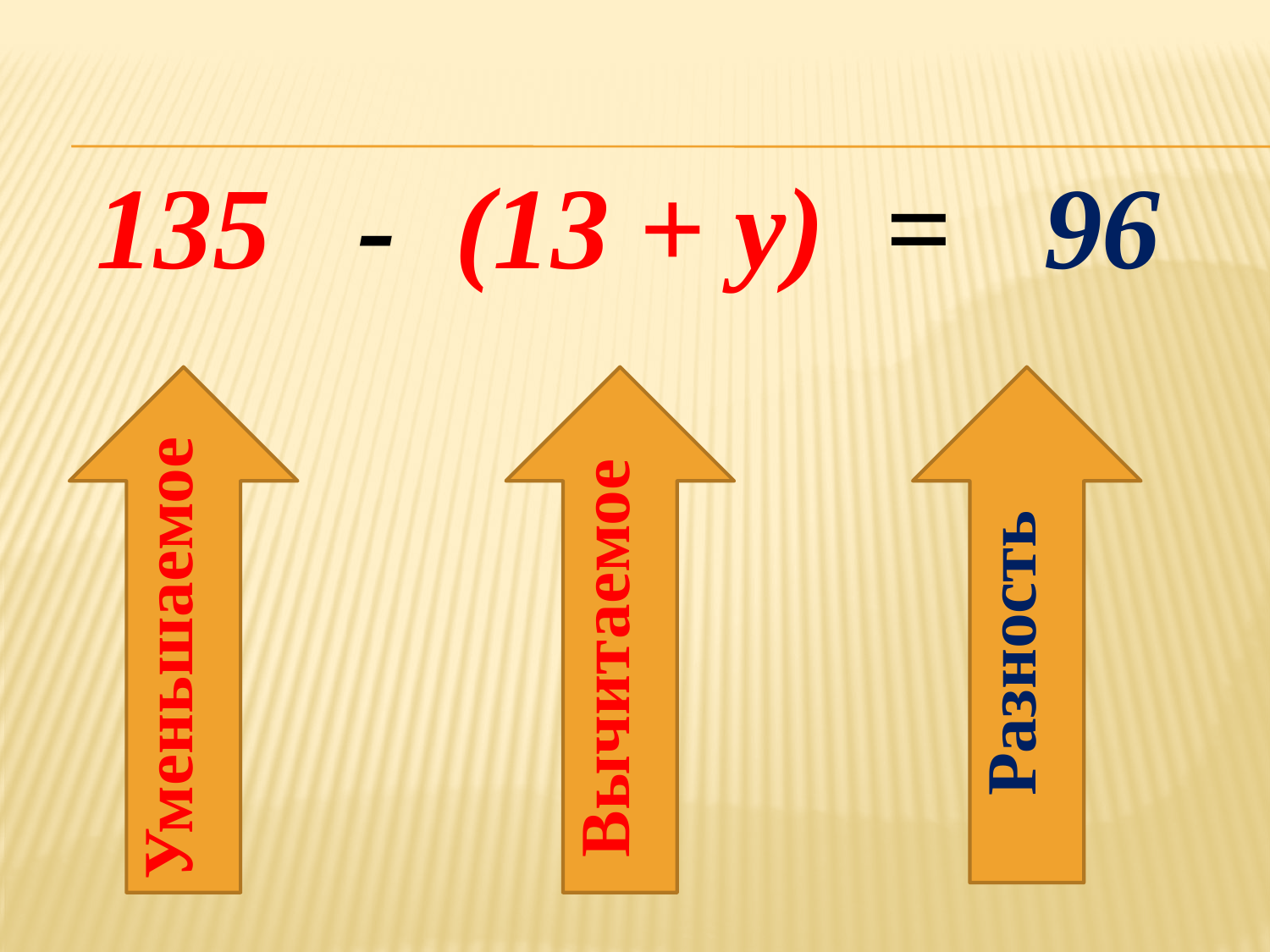

| 135 | - | (13 + у) | = | 96 |
| --- | --- | --- | --- | --- |
Уменьшаемое

Вычитаемое

Разность